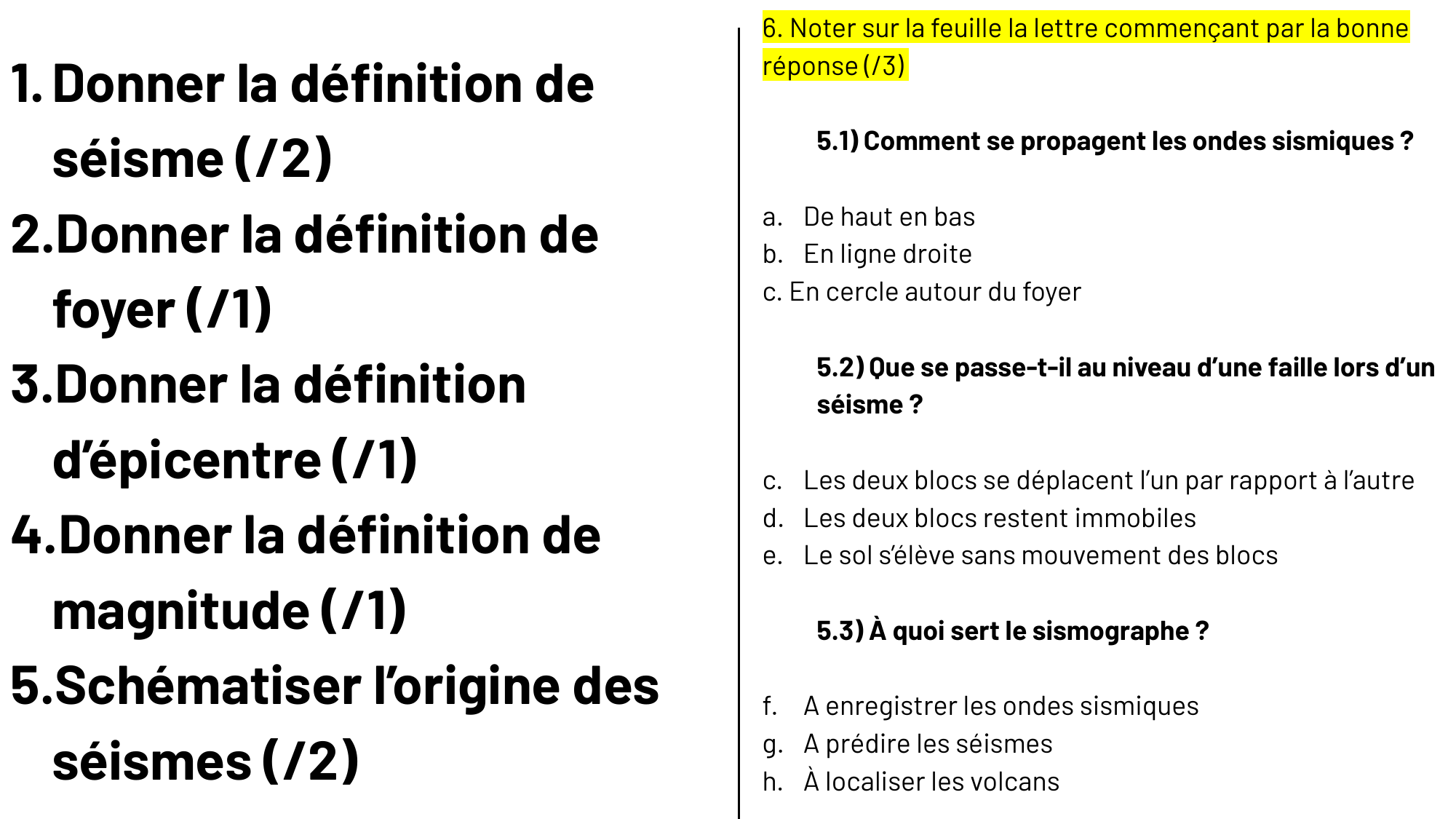

6. Noter sur la feuille la lettre commençant par la bonne réponse (/3)

5.1) Comment se propagent les ondes sismiques ?

De haut en bas
En ligne droite
c. En cercle autour du foyer

5.2) Que se passe-t-il au niveau d’une faille lors d’un séisme ?

Les deux blocs se déplacent l’un par rapport à l’autre
Les deux blocs restent immobiles
Le sol s’élève sans mouvement des blocs

5.3) À quoi sert le sismographe ?

A enregistrer les ondes sismiques
A prédire les séismes
À localiser les volcans
Donner la définition de séisme (/2)
Donner la définition de foyer (/1)
Donner la définition d’épicentre (/1)
Donner la définition de magnitude (/1)
Schématiser l’origine des séismes (/2)